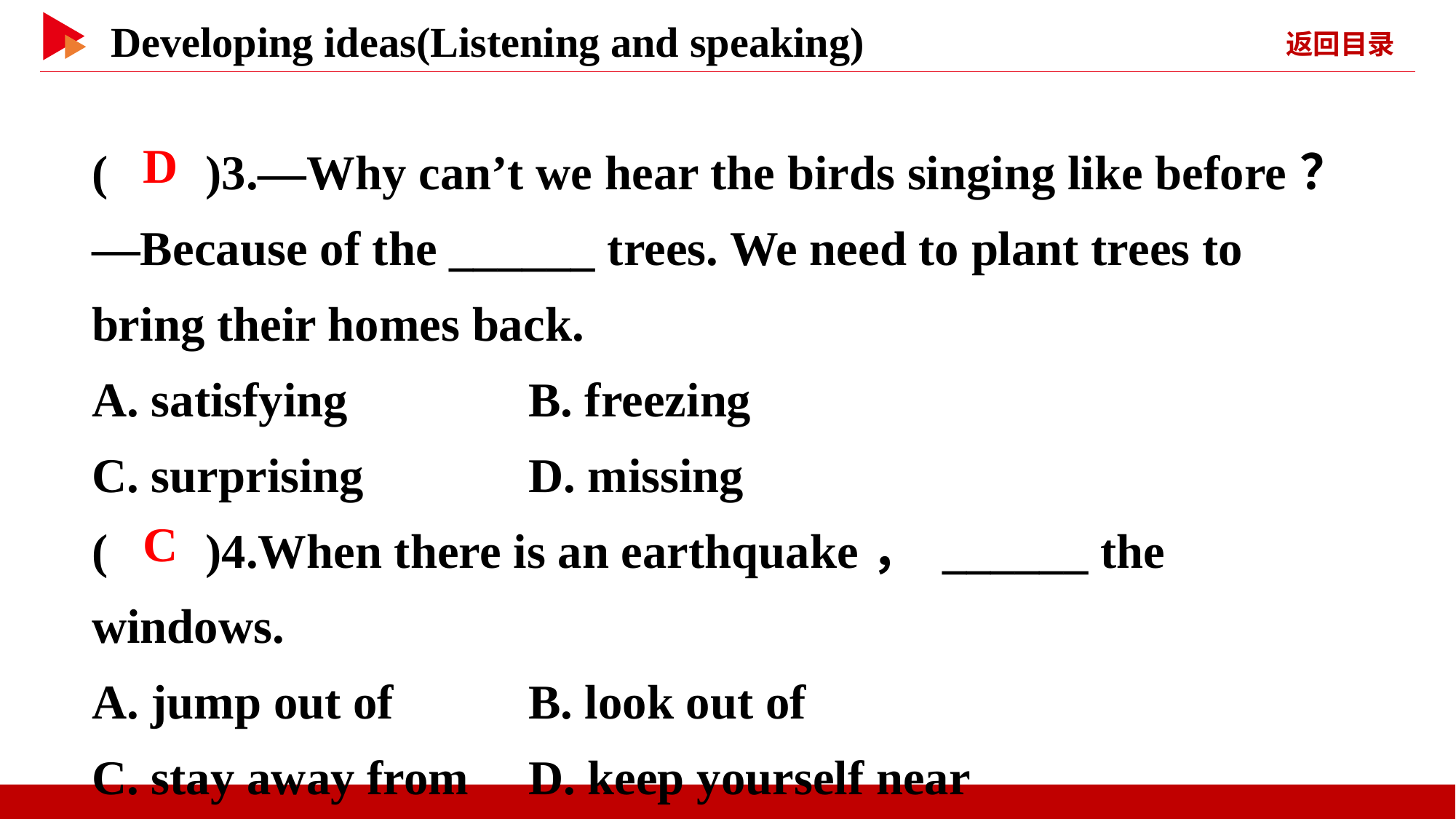

(        )3.—Why can’t we hear the birds singing like before？
—Because of the ______ trees. We need to plant trees to bring their homes back.
A. satisfying		B. freezing
C. surprising		D. missing
(        )4.When there is an earthquake， ______ the windows.
A. jump out of		B. look out of
C. stay away from	D. keep yourself near
   D
   C